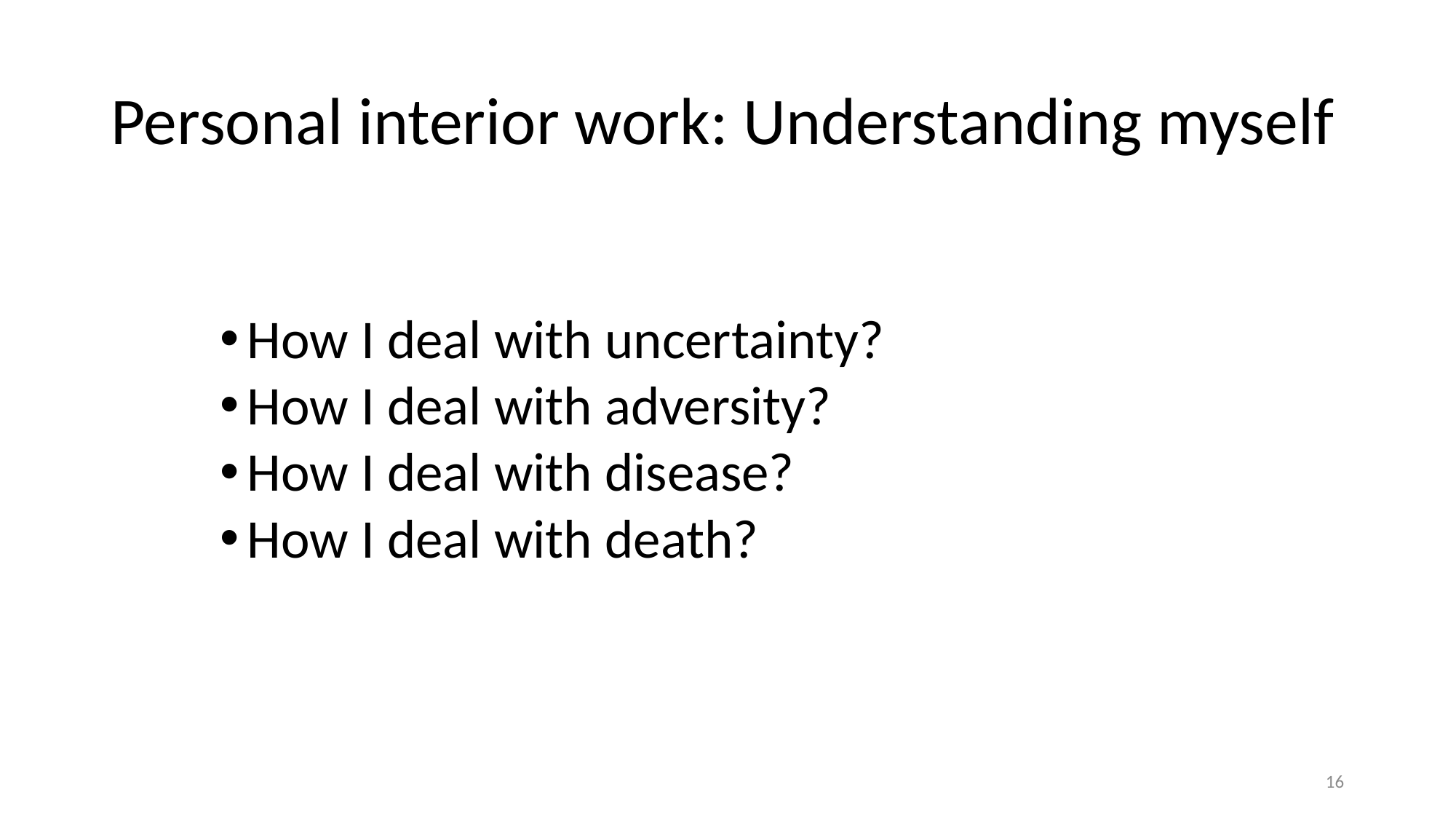

# Personal interior work: Understanding myself

How I deal with uncertainty?
How I deal with adversity?
How I deal with disease?
How I deal with death?

16